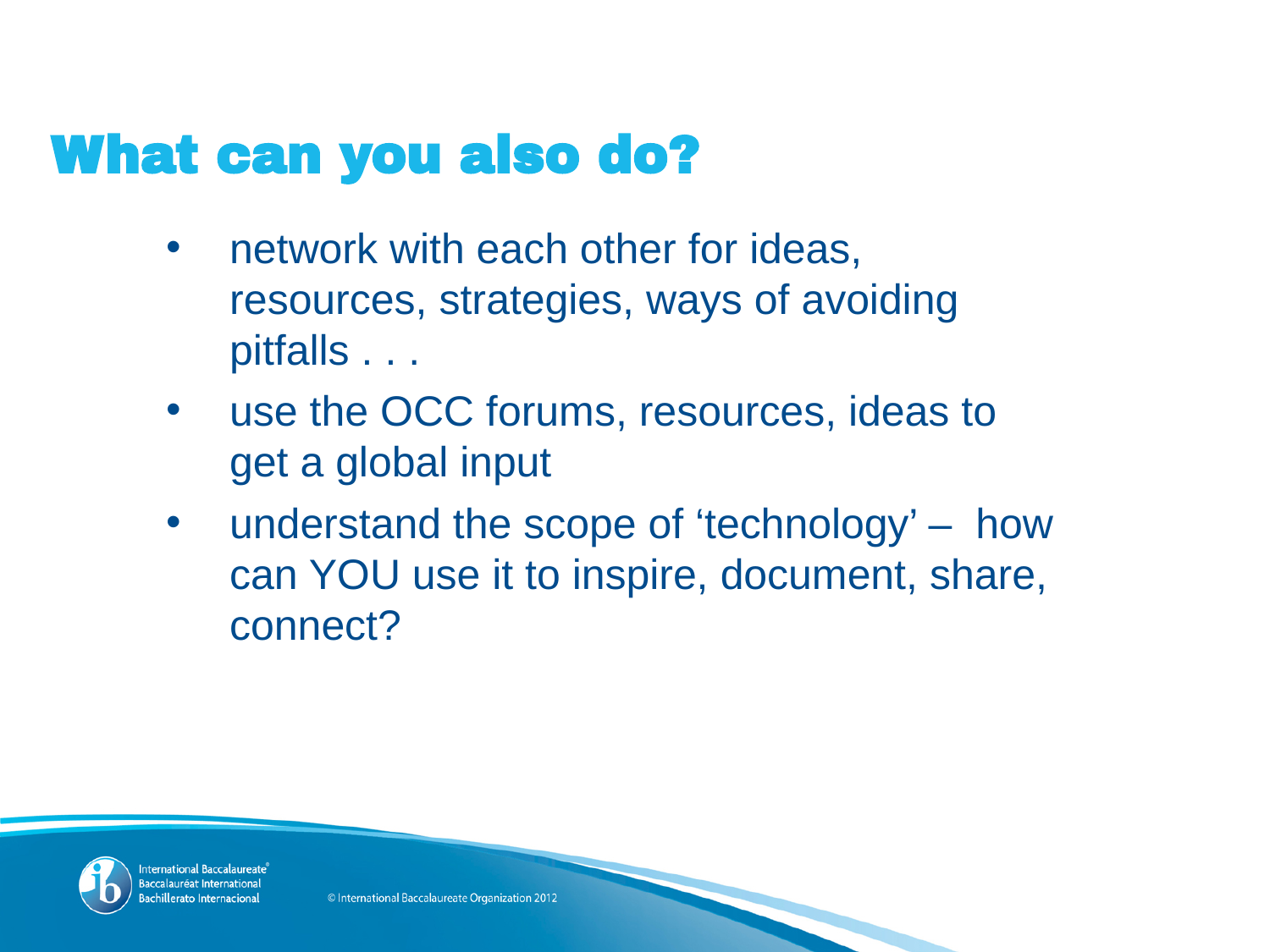

# What can you also do?
network with each other for ideas, resources, strategies, ways of avoiding pitfalls . . .
use the OCC forums, resources, ideas to get a global input
understand the scope of ‘technology’ –  how can YOU use it to inspire, document, share, connect?